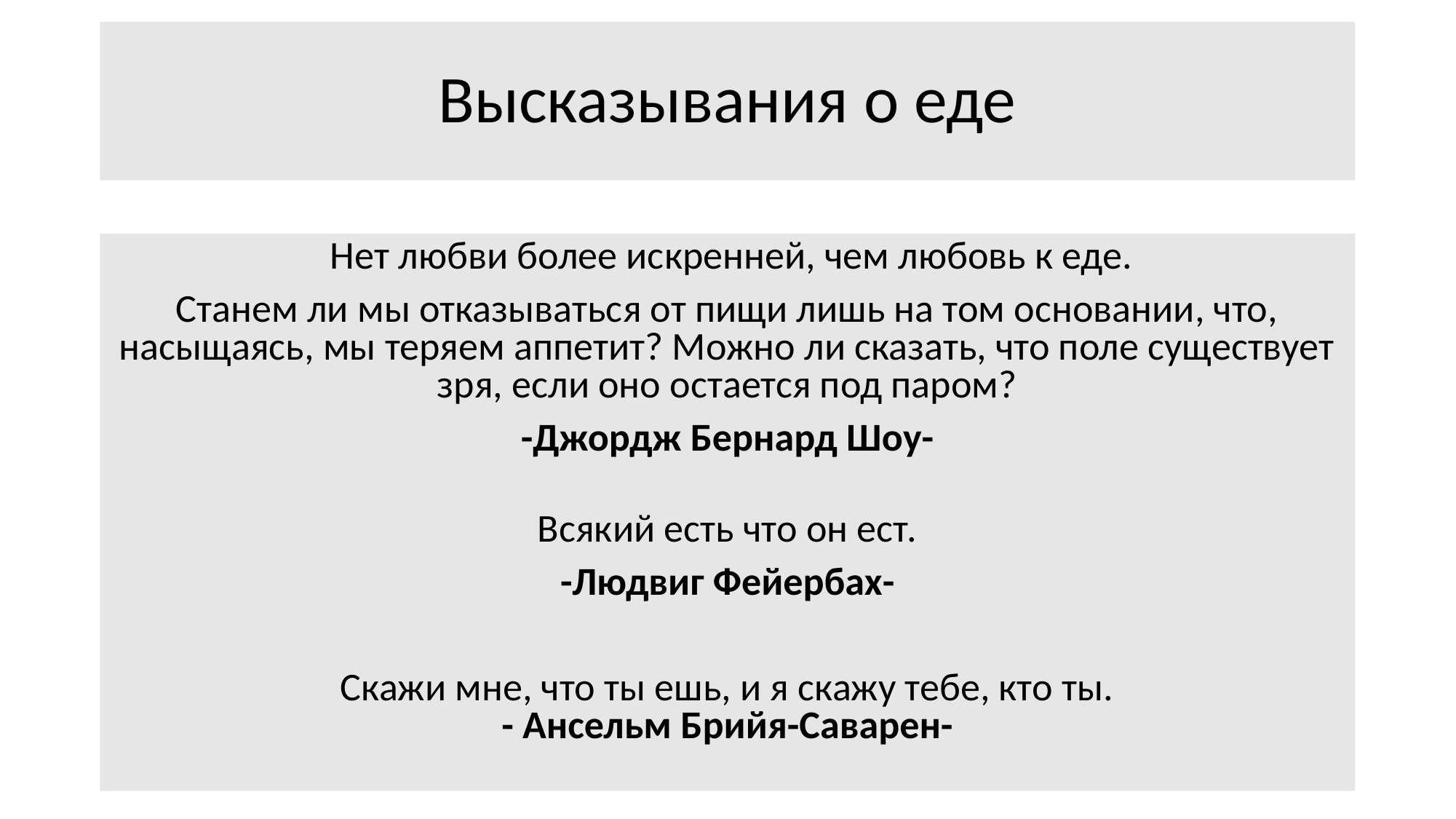

# Высказывания о еде
 Нет любви более искренней, чем любовь к еде.
Станем ли мы отказываться от пищи лишь на том основании, что, насыщаясь, мы теряем аппетит? Можно ли сказать, что поле существует зря, если оно остается под паром?
-Джордж Бернард Шоу-
Всякий есть что он ест.
-Людвиг Фейербах-

Скажи мне, что ты ешь, и я скажу тебе, кто ты.
- Ансельм Брийя-Саварен-